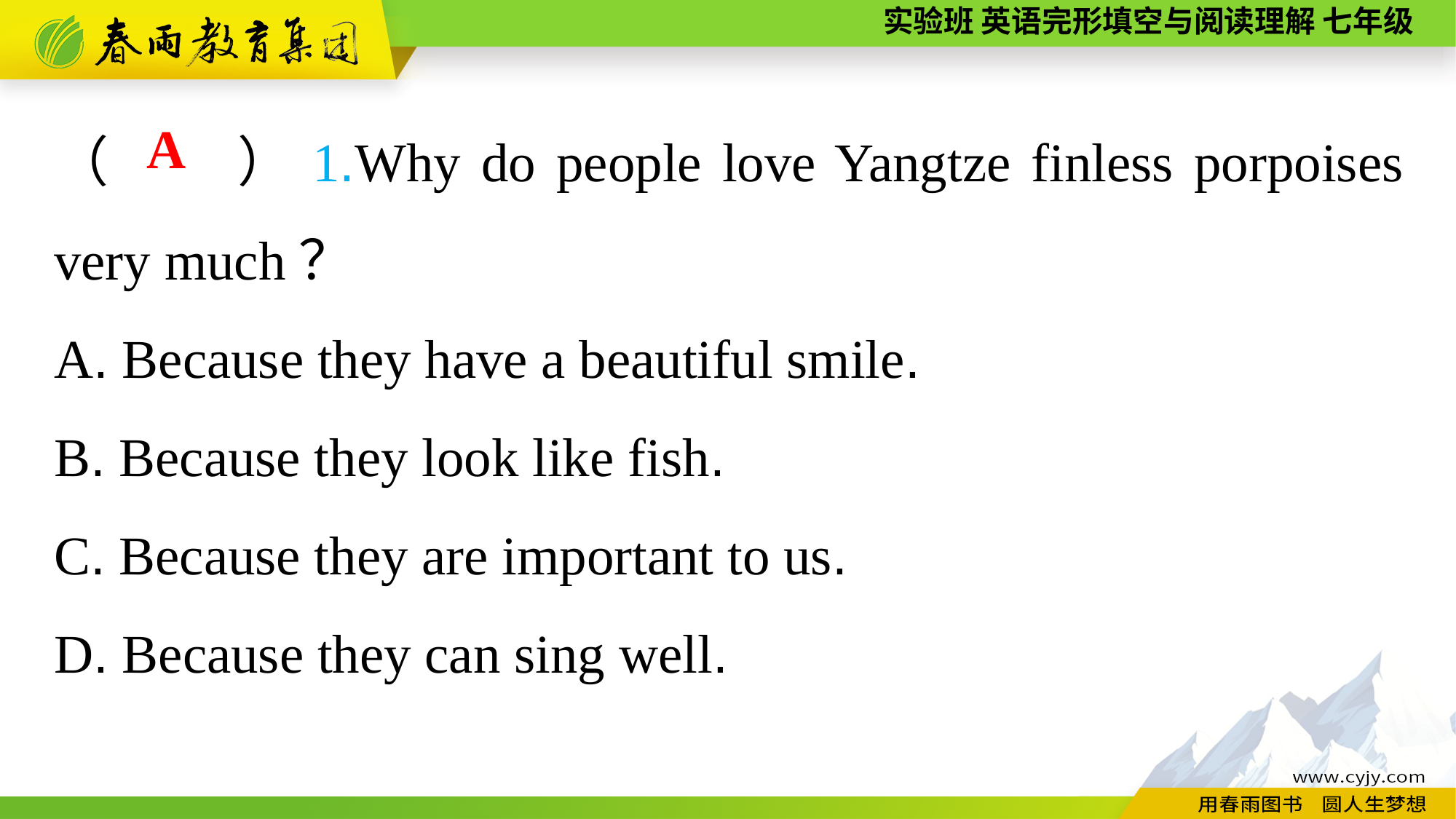

（　　）1.Why do people love Yangtze finless porpoises very much？
A. Because they have a beautiful smile.
B. Because they look like fish.
C. Because they are important to us.
D. Because they can sing well.
A